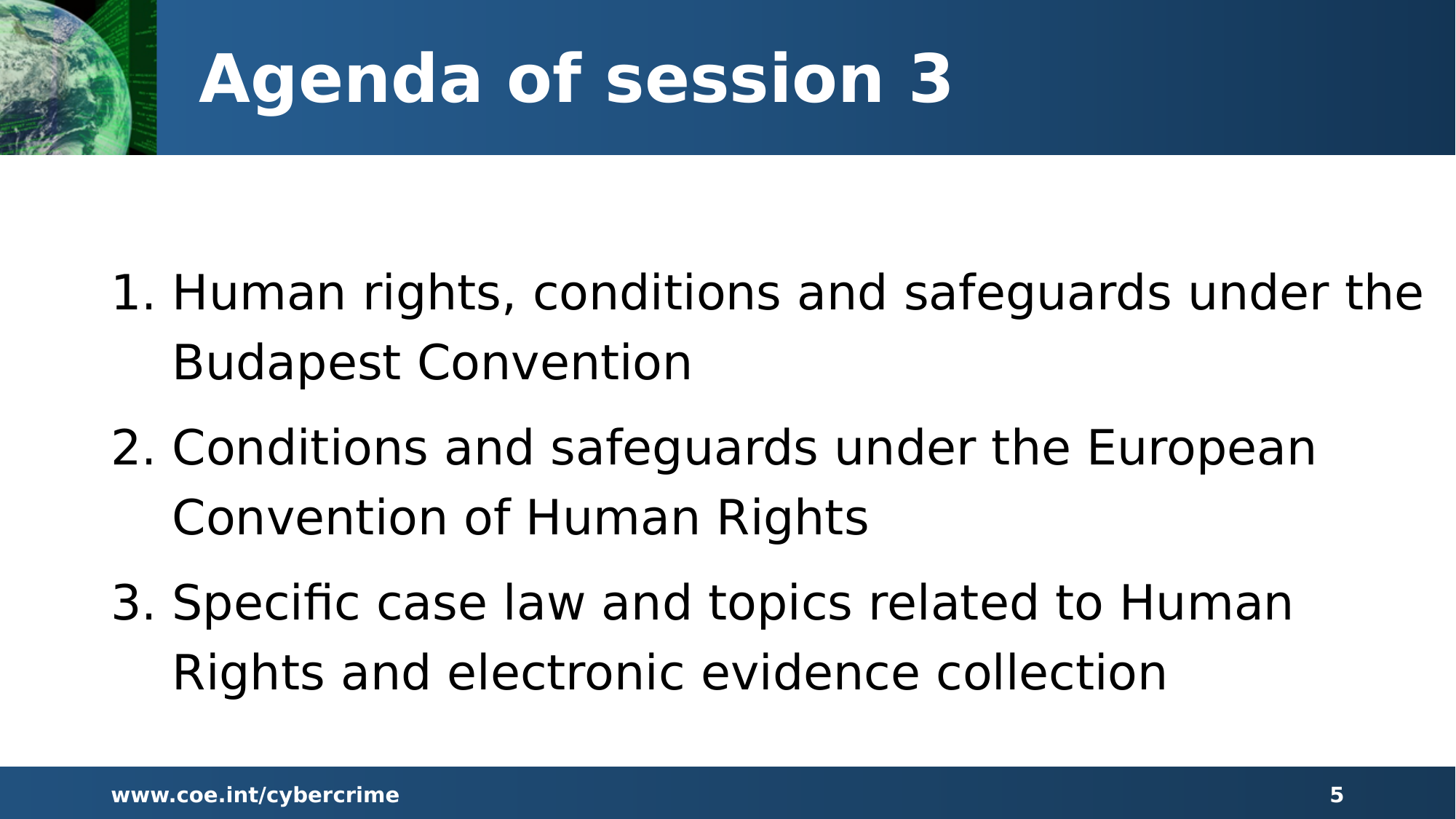

# Agenda of session 3

Human rights, conditions and safeguards under the Budapest Convention
Conditions and safeguards under the European Convention of Human Rights
Specific case law and topics related to Human Rights and electronic evidence collection
www.coe.int/cybercrime
5